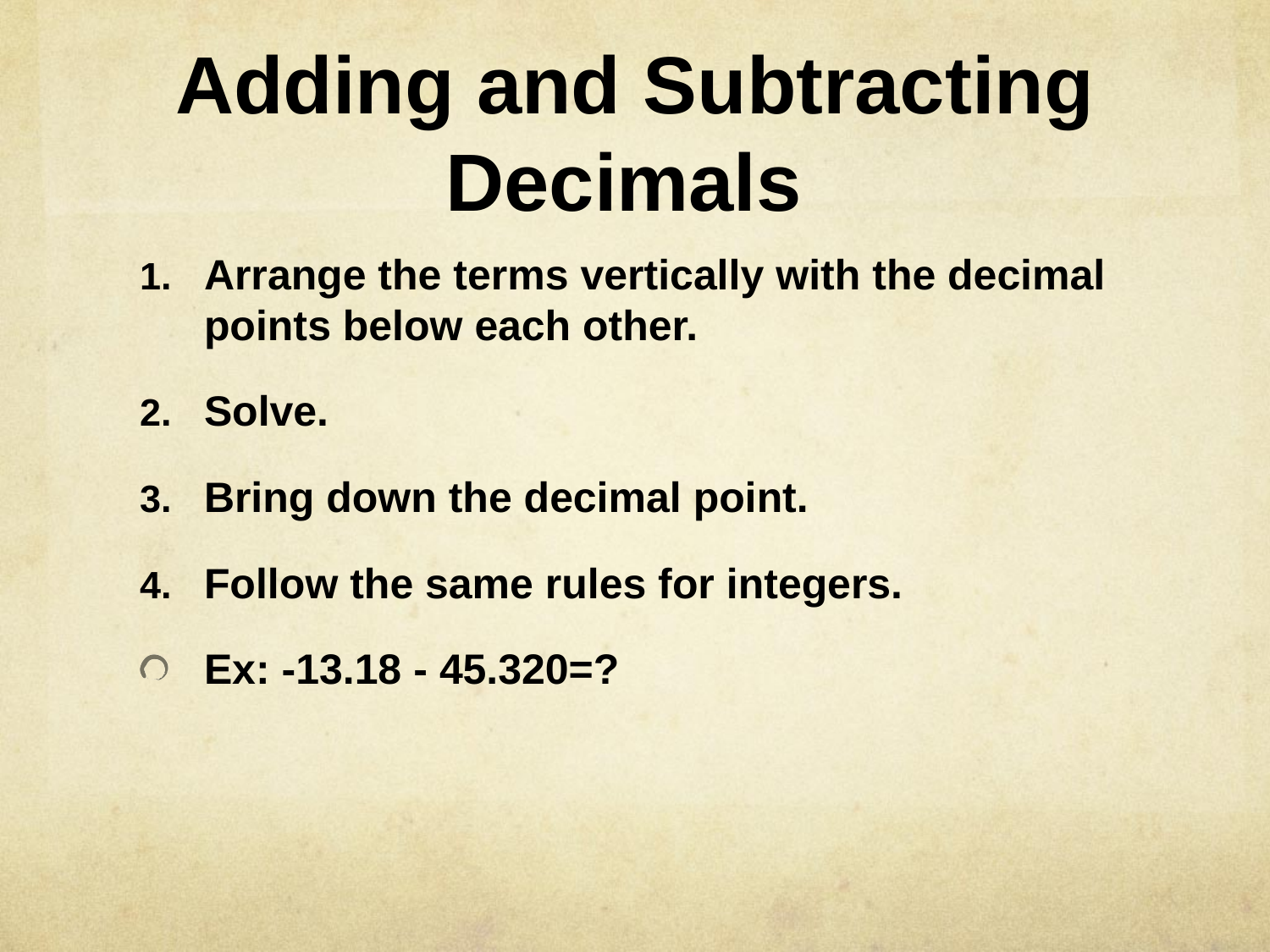

# Adding and Subtracting Decimals
Arrange the terms vertically with the decimal points below each other.
Solve.
Bring down the decimal point.
Follow the same rules for integers.
Ex: -13.18 - 45.320=?